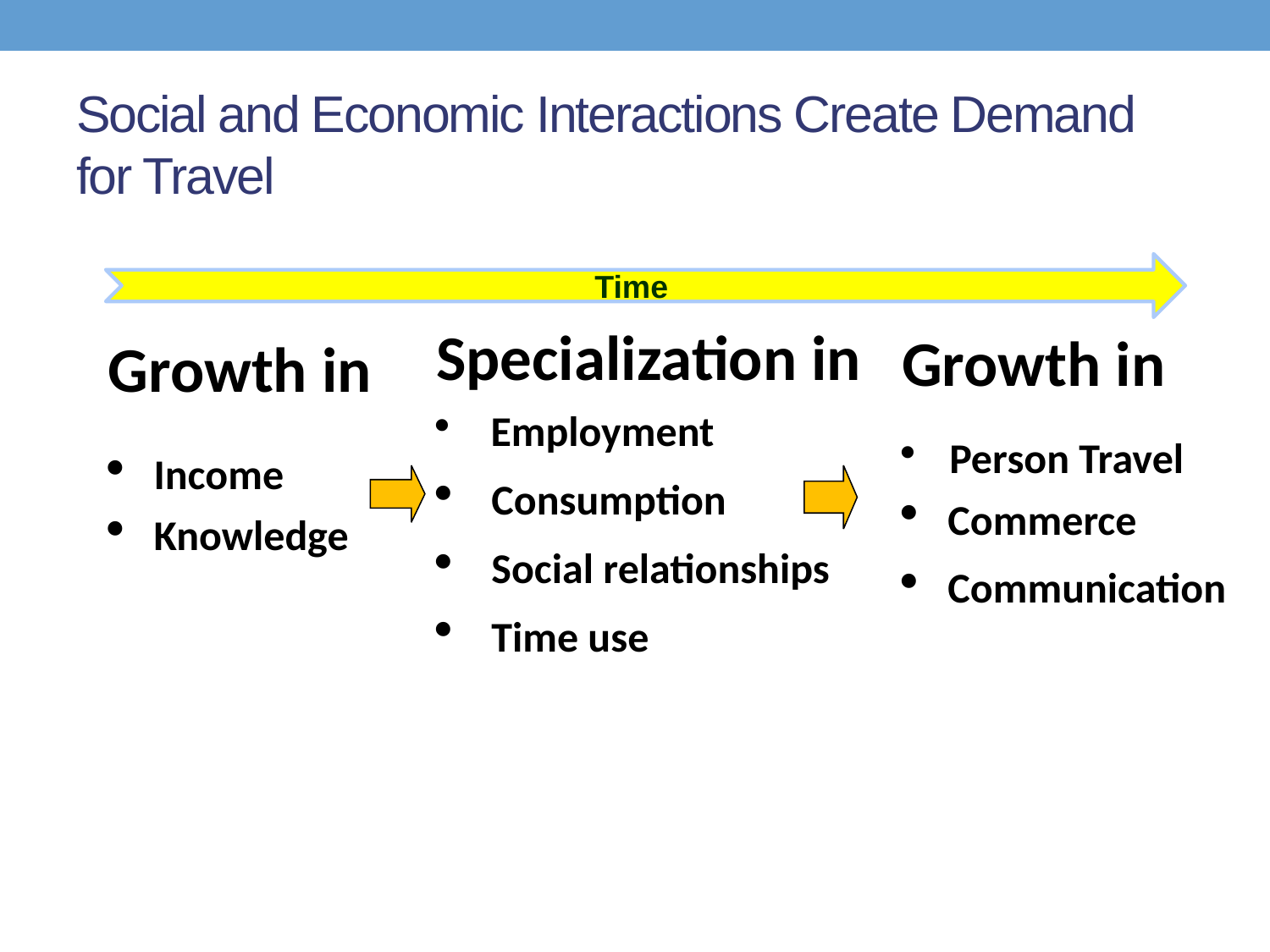

# Social and Economic Interactions Create Demand for Travel

Time
Specialization in
     Employment
    Consumption
    Social relationships
    Time use
Growth in
    Person Travel
   Commerce
   Communication
Growth in
   Income
   Knowledge

Polzin, CUTR 2010